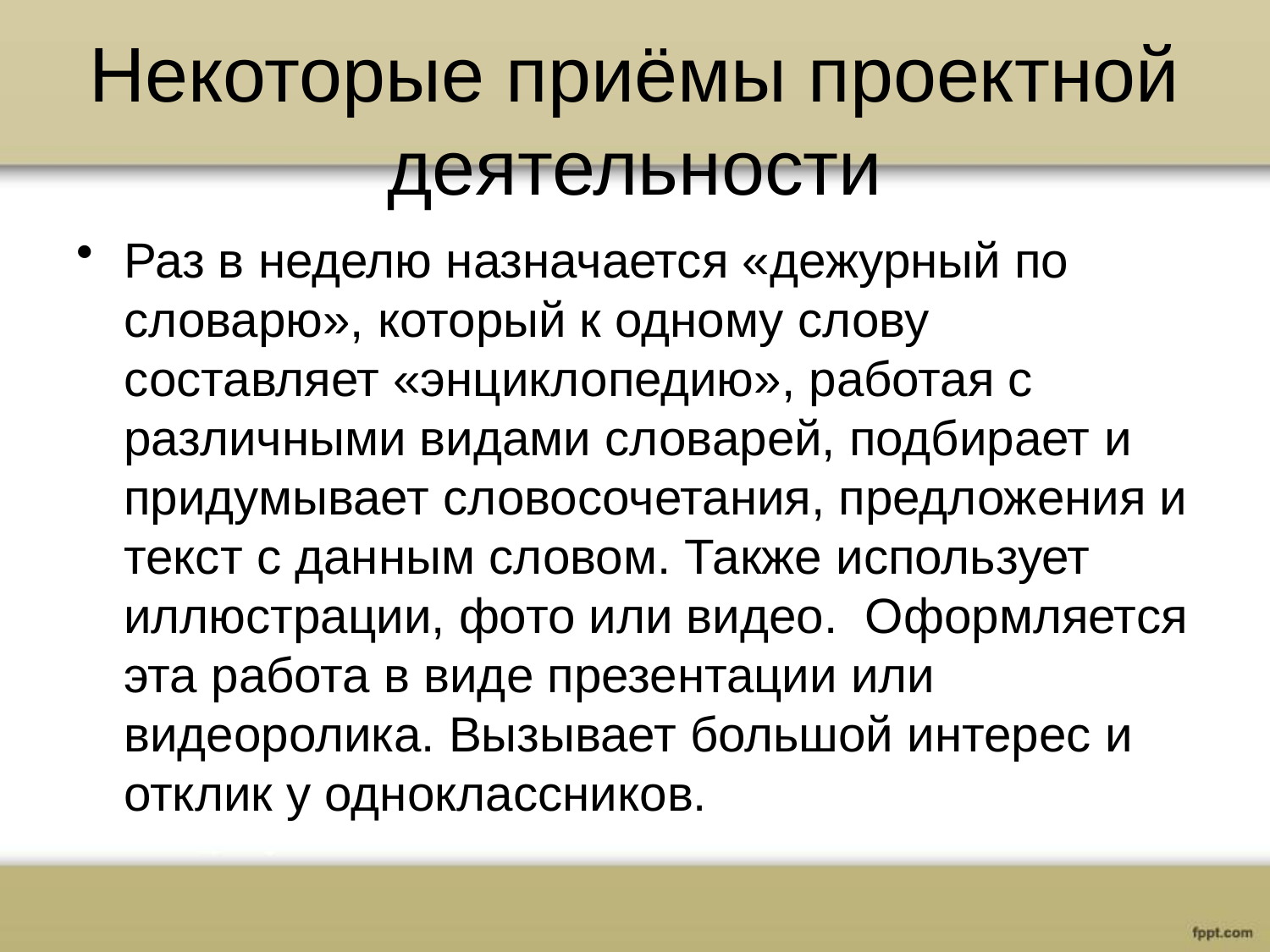

# Некоторые приёмы проектной деятельности
Раз в неделю назначается «дежурный по словарю», который к одному слову составляет «энциклопедию», работая с различными видами словарей, подбирает и придумывает словосочетания, предложения и текст с данным словом. Также использует иллюстрации, фото или видео.  Оформляется эта работа в виде презентации или видеоролика. Вызывает большой интерес и отклик у одноклассников.